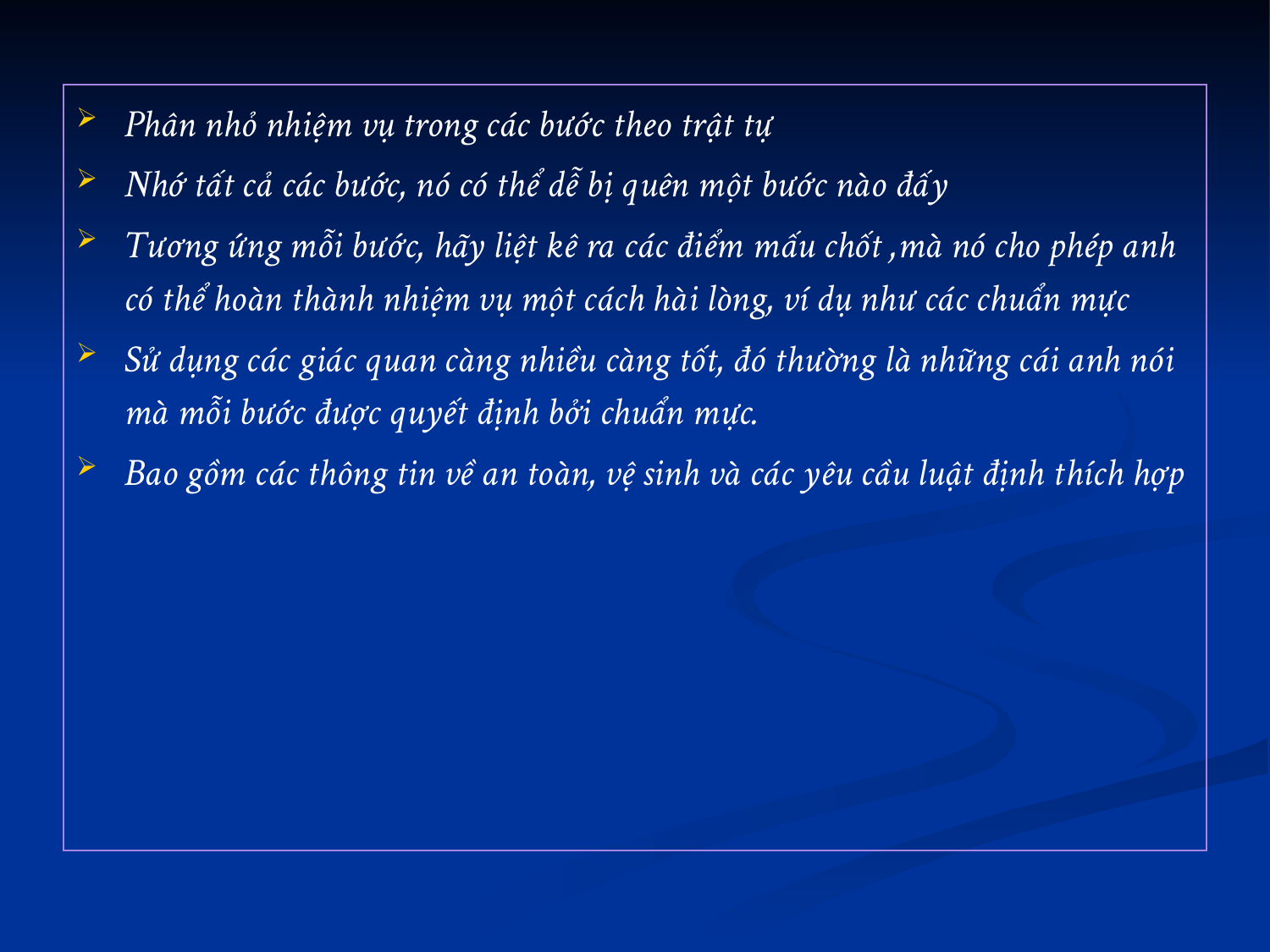

Phân nhỏ nhiệm vụ trong các bước theo trật tự
Nhớ tất cả các bước, nó có thể dễ bị quên một bước nào đấy
Tương ứng mỗi bước, hãy liệt kê ra các điểm mấu chốt ,mà nó cho phép anh có thể hoàn thành nhiệm vụ một cách hài lòng, ví dụ như các chuẩn mực
Sử dụng các giác quan càng nhiều càng tốt, đó thường là những cái anh nói mà mỗi bước được quyết định bởi chuẩn mực.
Bao gồm các thông tin về an toàn, vệ sinh và các yêu cầu luật định thích hợp